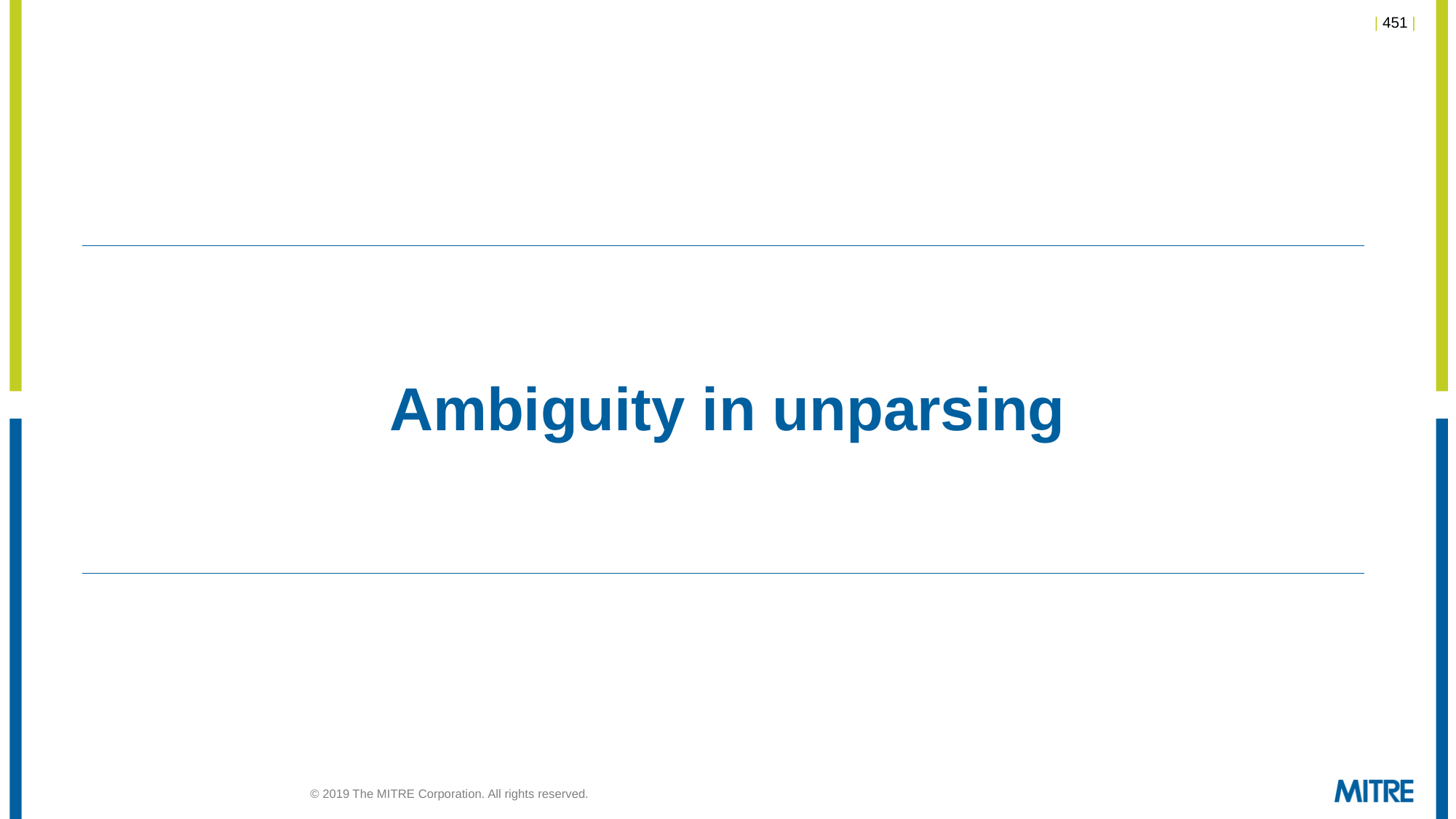

# Ambiguity in unparsing
© 2019 The MITRE Corporation. All rights reserved.